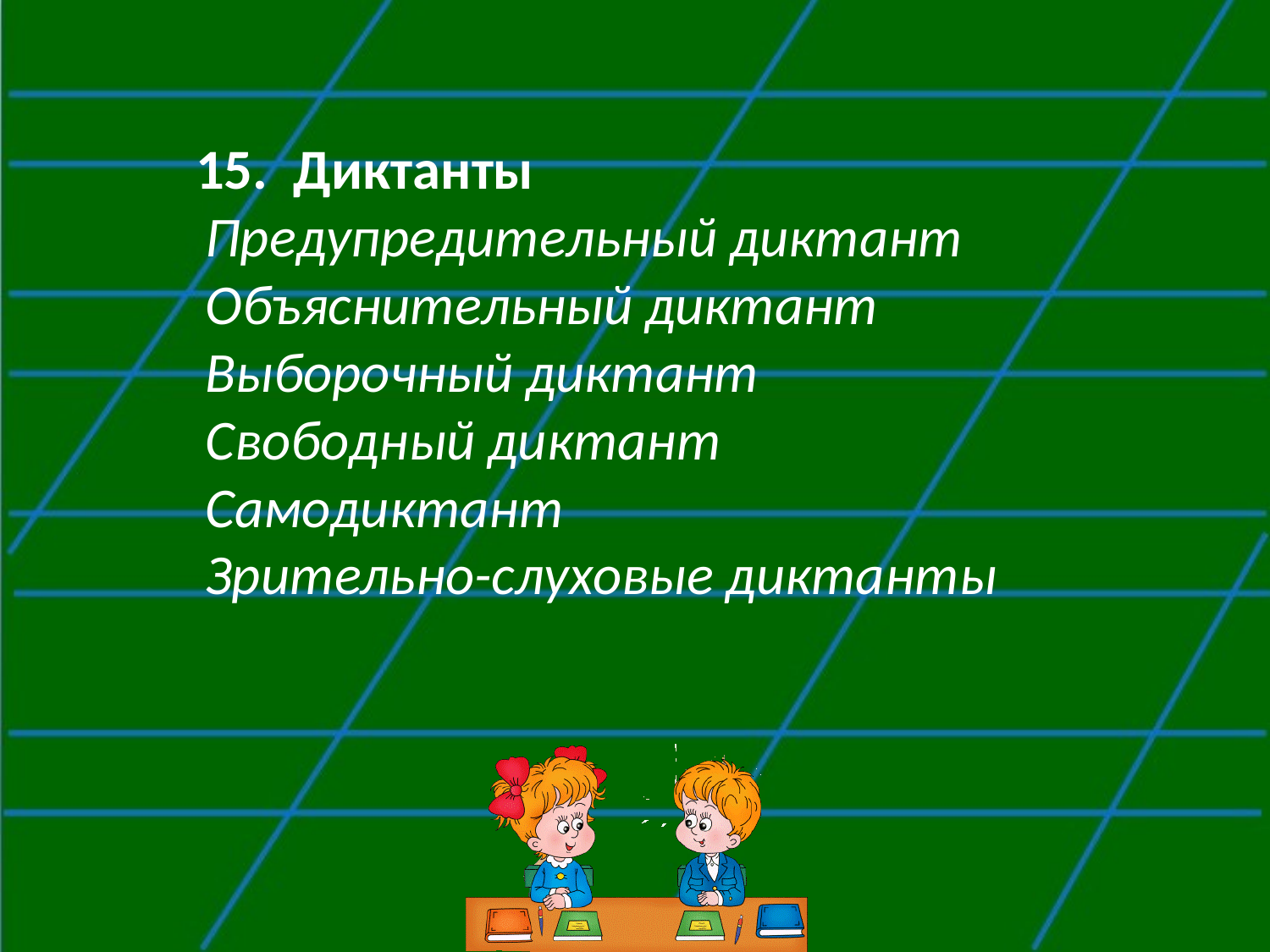

15.  Диктанты
Предупредительный диктант
Объяснительный диктант
Выборочный диктант
Свободный диктант
Самодиктант
Зрительно-слуховые диктанты